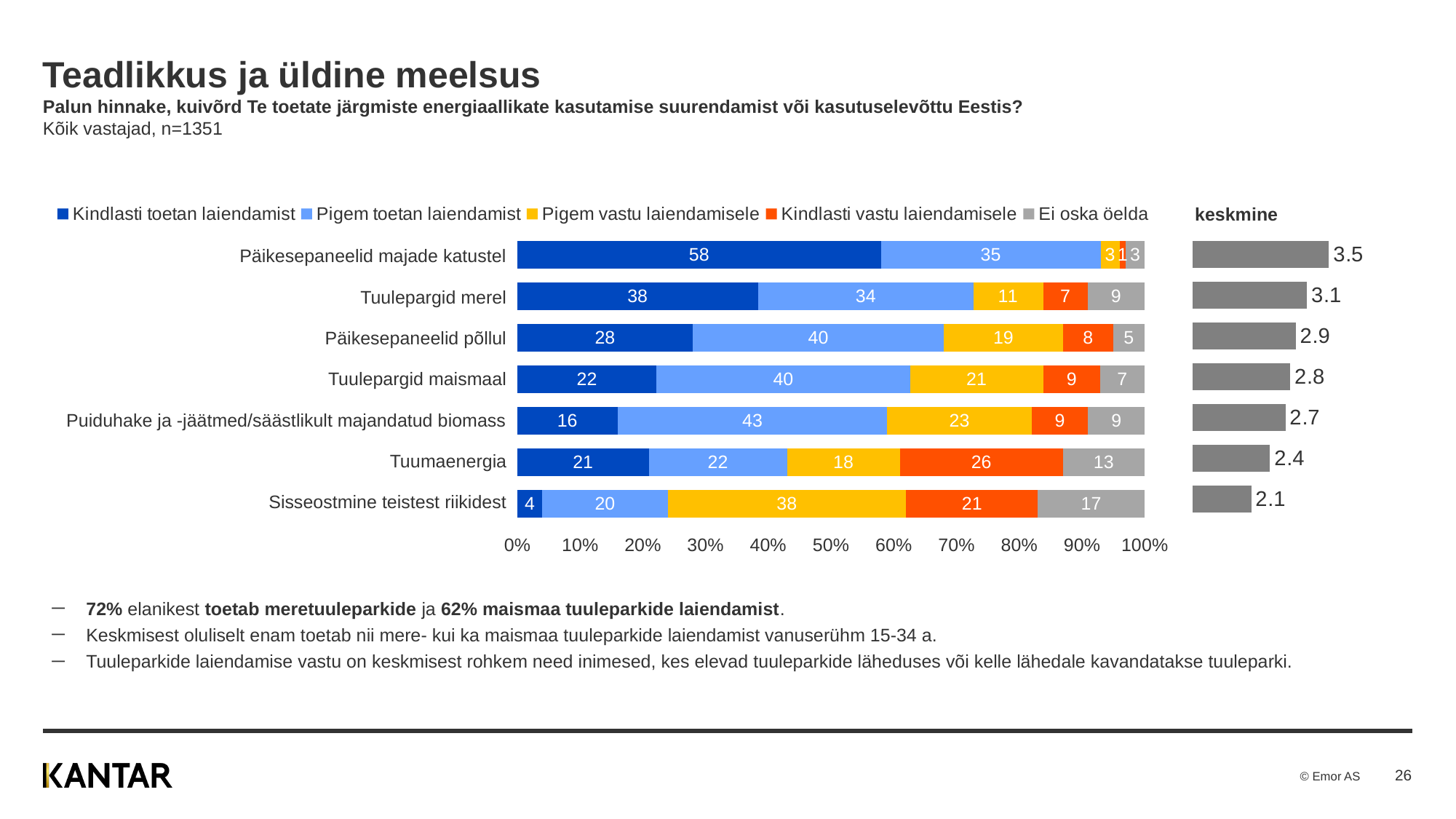

# Teadlikkus ja üldine meelsus Palun hinnake, kuivõrd Te toetate järgmiste energiaallikate kasutamise suurendamist või kasutuselevõttu Eestis? Kõik vastajad, n=1351

### Chart

| Category | Kindlasti toetan laiendamist | Pigem toetan laiendamist | Pigem vastu laiendamisele | Kindlasti vastu laiendamisele | Ei oska öelda |
|---|---|---|---|---|---|
| Päikesepaneelid majade katustel | 58.0 | 35.0 | 3.0 | 1.0 | 3.0 |
| Tuulepargid merel | 38.0 | 34.0 | 11.0 | 7.0 | 9.0 |
| Päikesepaneelid põllul | 28.0 | 40.0 | 19.0 | 8.0 | 5.0 |
| Tuulepargid maismaal | 22.0 | 40.0 | 21.0 | 9.0 | 7.0 |
| Puiduhake ja -jäätmed/säästlikult majandatud biomass | 16.0 | 43.0 | 23.0 | 9.0 | 9.0 |
| Tuumaenergia | 21.0 | 22.0 | 18.0 | 26.0 | 13.0 |
| Sisseostmine teistest riikidest | 4.0 | 20.0 | 38.0 | 21.0 | 17.0 |
|  |  | keskmine |
| --- | --- | --- |
| Päikesepaneelid majade katustel |  |  |
| Tuulepargid merel |  |  |
| Päikesepaneelid põllul |  |  |
| Tuulepargid maismaal |  |  |
| Puiduhake ja -jäätmed/säästlikult majandatud biomass |  |  |
| Tuumaenergia |  |  |
| Sisseostmine teistest riikidest |  |  |

### Chart

| Category | keskmine |
|---|---|
| Päikesepaneelid majade katustel | 3.54 |
| Tuulepargid merel | 3.13 |
| Kuivõrd Te toetate järgmiste energiaallikate kasutamise suurendamist või kasutuselevõttu Eestis? Päikesepaneelid põllul | 2.92 |
| Tuulepargid maismaal | 2.82 |
| Puiduhake ja -jäätmed/säästlikult majandatud biomass | 2.73 |
| Tuumaenergia | 2.44 |
| Sisseostmine teistest riikidest | 2.09 |
72% elanikest toetab meretuuleparkide ja 62% maismaa tuuleparkide laiendamist.
Keskmisest oluliselt enam toetab nii mere- kui ka maismaa tuuleparkide laiendamist vanuserühm 15-34 a.
Tuuleparkide laiendamise vastu on keskmisest rohkem need inimesed, kes elevad tuuleparkide läheduses või kelle lähedale kavandatakse tuuleparki.
26